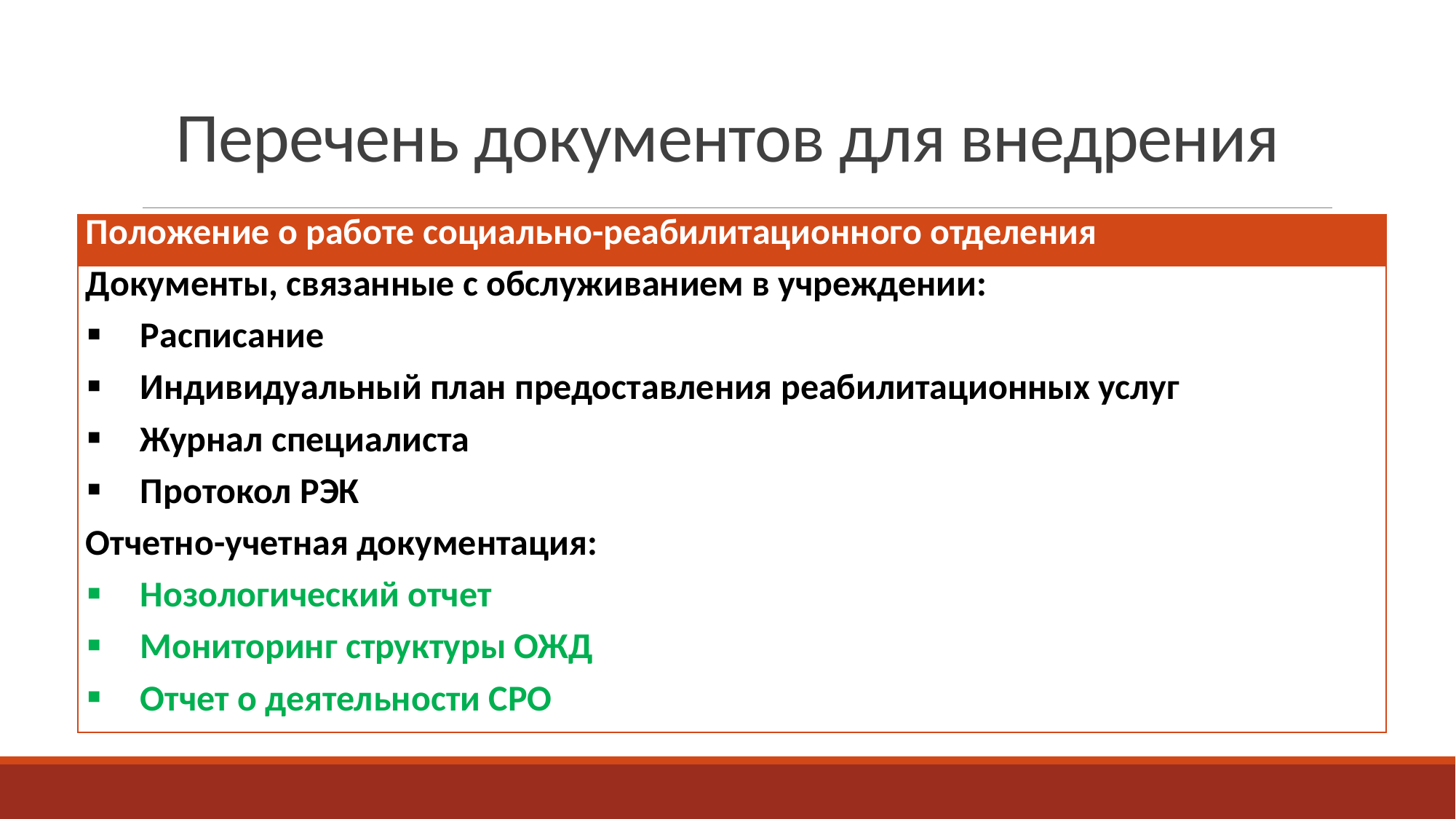

# Перечень документов для внедрения
| Положение о работе социально-реабилитационного отделения |
| --- |
| Документы, связанные с обслуживанием в учреждении: |
| Расписание |
| Индивидуальный план предоставления реабилитационных услуг |
| Журнал специалиста |
| Протокол РЭК |
| Отчетно-учетная документация: |
| Нозологический отчет |
| Мониторинг структуры ОЖД |
| Отчет о деятельности СРО |